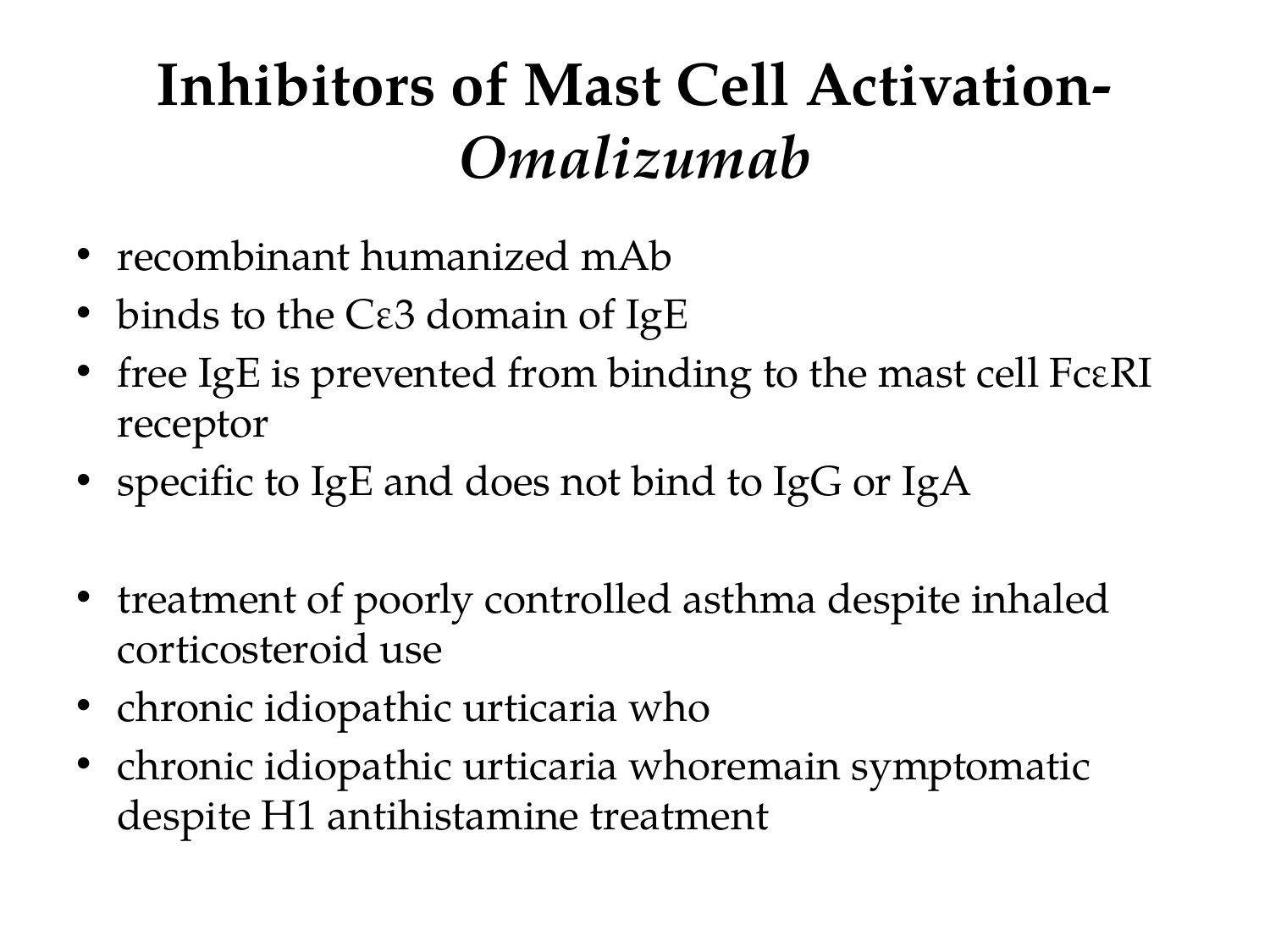

# Inhibitors of Mast Cell Activation- Omalizumab
recombinant humanized mAb
binds to the Cε3 domain of IgE
free IgE is prevented from binding to the mast cell FcεRI receptor
specific to IgE and does not bind to IgG or IgA

treatment of poorly controlled asthma despite inhaled corticosteroid use
chronic idiopathic urticaria who
chronic idiopathic urticaria whoremain symptomatic despite H1 antihistamine treatment